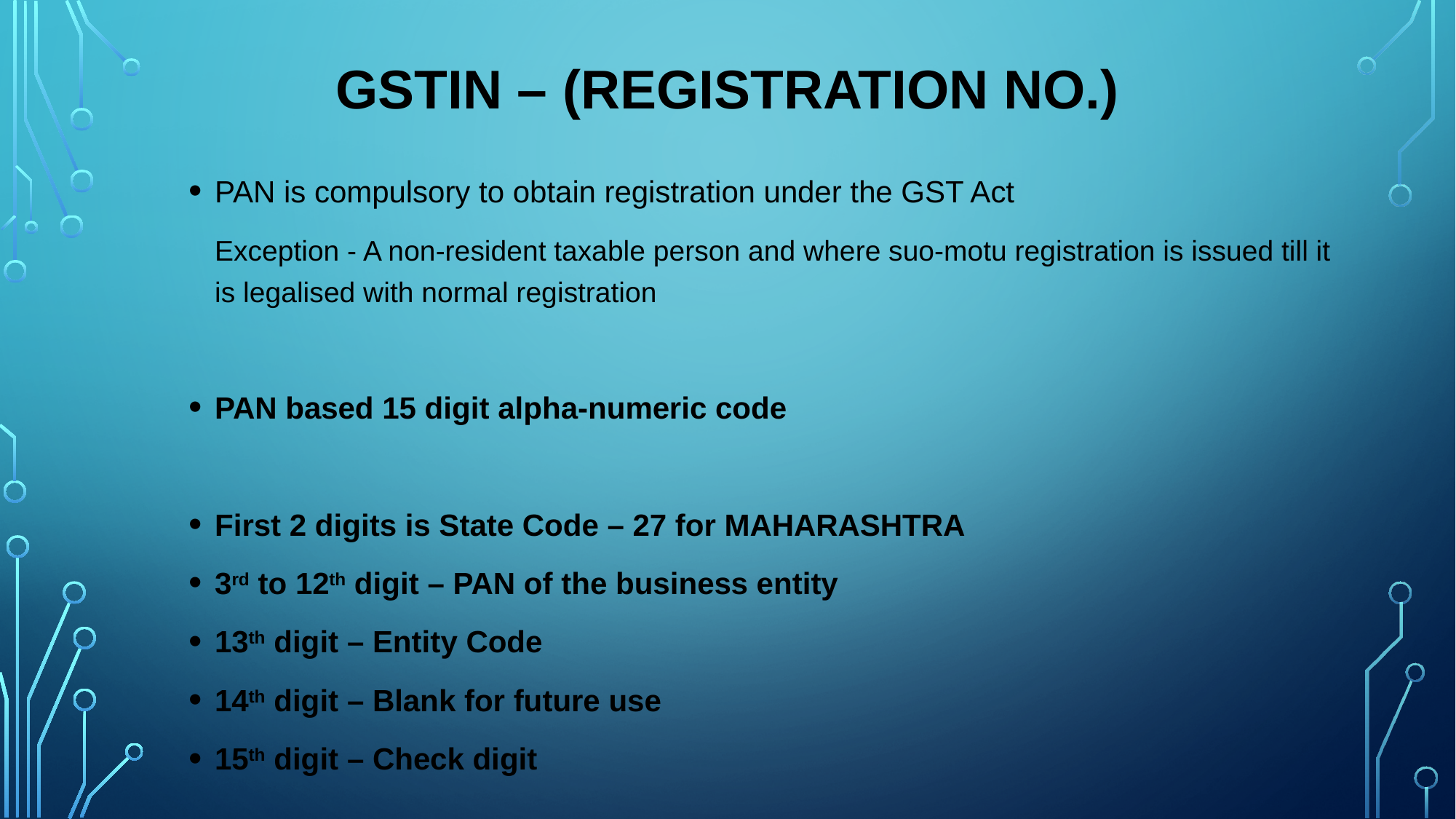

# GSTIN – (REGISTRATION NO.)
PAN is compulsory to obtain registration under the GST Act
	Exception - A non-resident taxable person and where suo-motu registration is issued till it is legalised with normal registration

PAN based 15 digit alpha-numeric code

First 2 digits is State Code – 27 for MAHARASHTRA
3rd to 12th digit – PAN of the business entity
13th digit – Entity Code
14th digit – Blank for future use
15th digit – Check digit